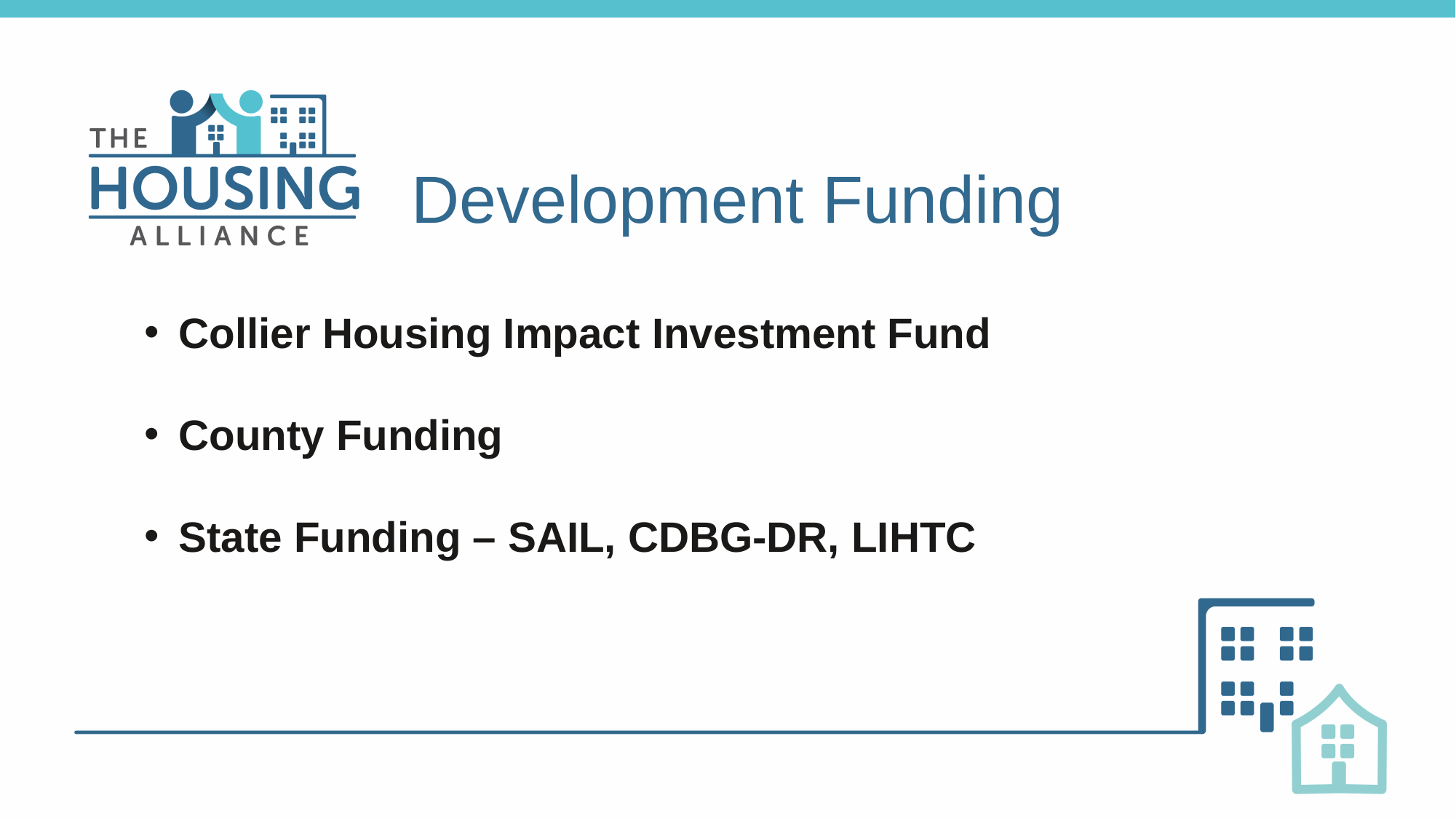

# Development Funding
Collier Housing Impact Investment Fund

County Funding

State Funding – SAIL, CDBG-DR, LIHTC